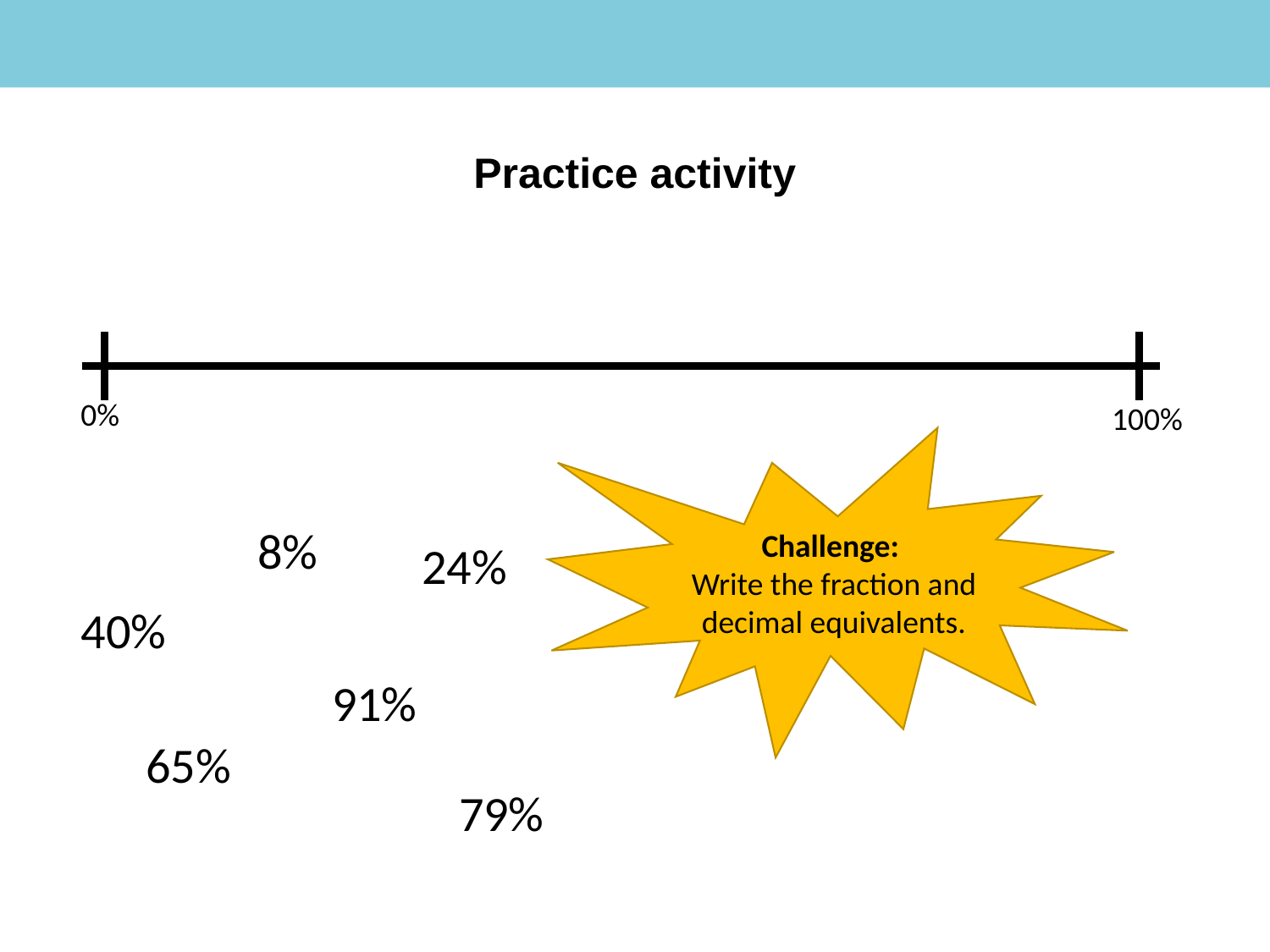

#
Practice activity
0%
100%
Challenge:
Write the fraction and decimal equivalents.
8%
24%
40%
91%
65%
79%